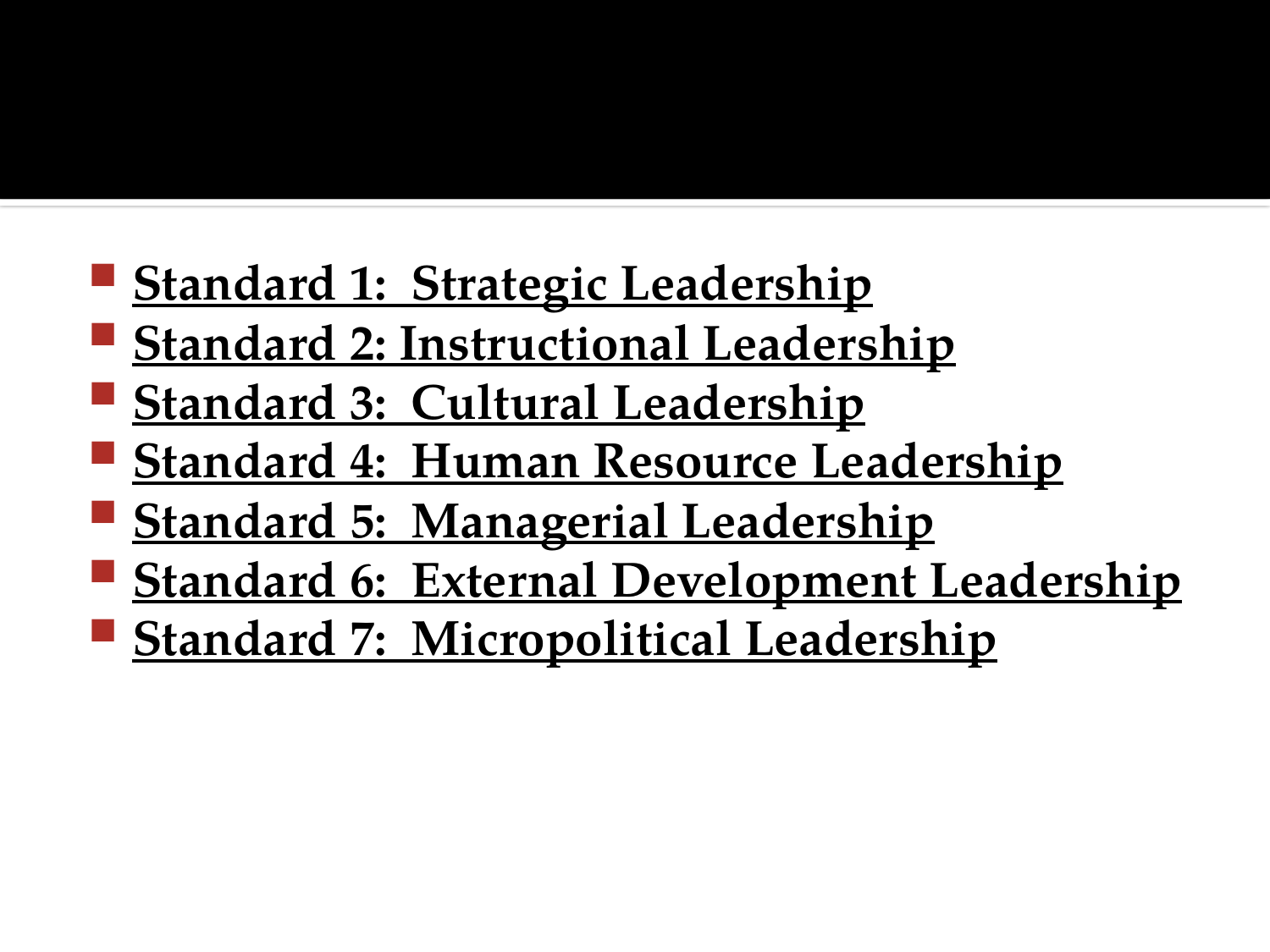

#
Standard 1:  Strategic Leadership
Standard 2: Instructional Leadership
Standard 3:  Cultural Leadership
Standard 4:  Human Resource Leadership
Standard 5:  Managerial Leadership
Standard 6:  External Development Leadership
Standard 7:  Micropolitical Leadership